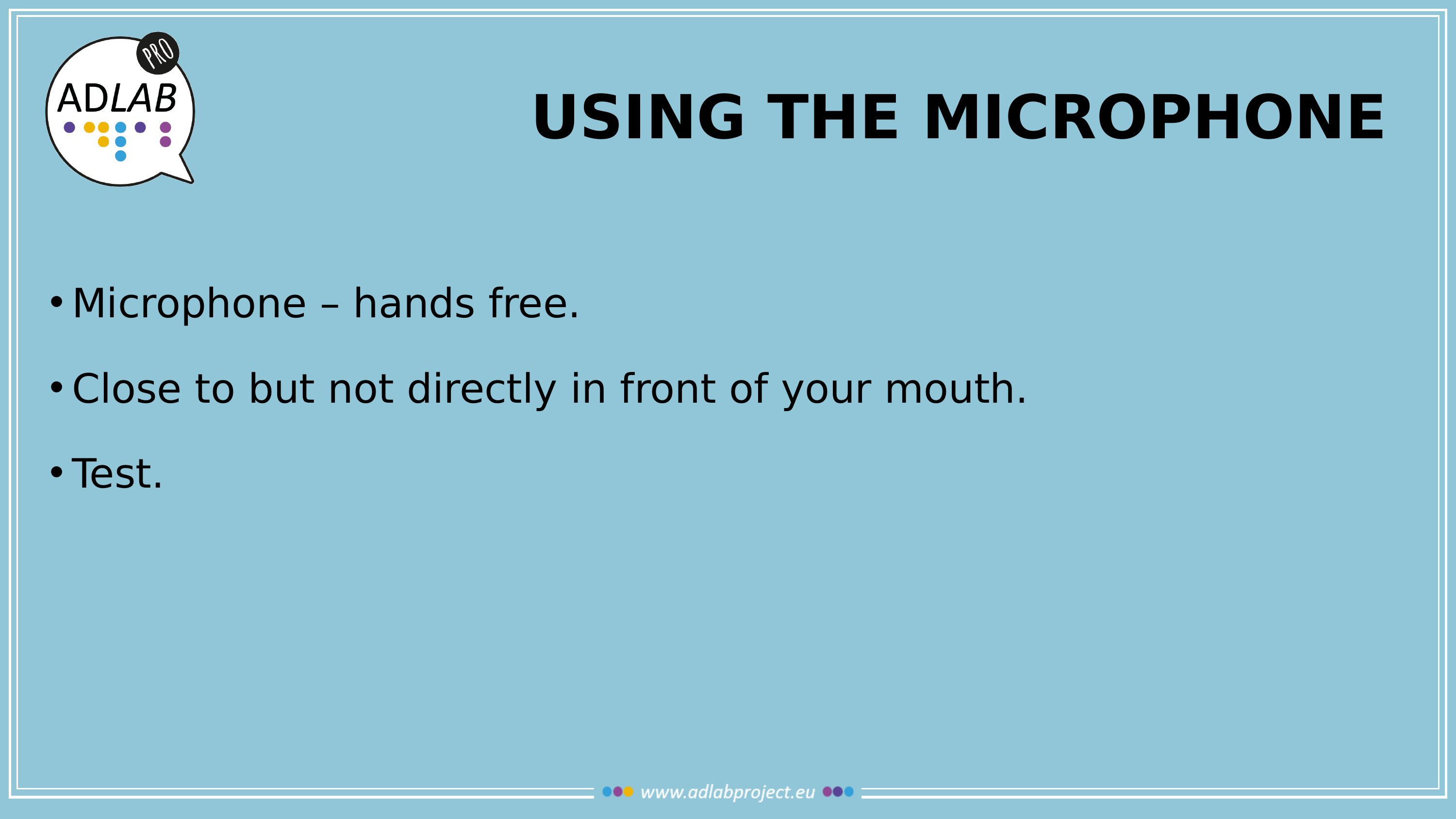

# Using the microphone
Microphone – hands free.
Close to but not directly in front of your mouth.
Test.